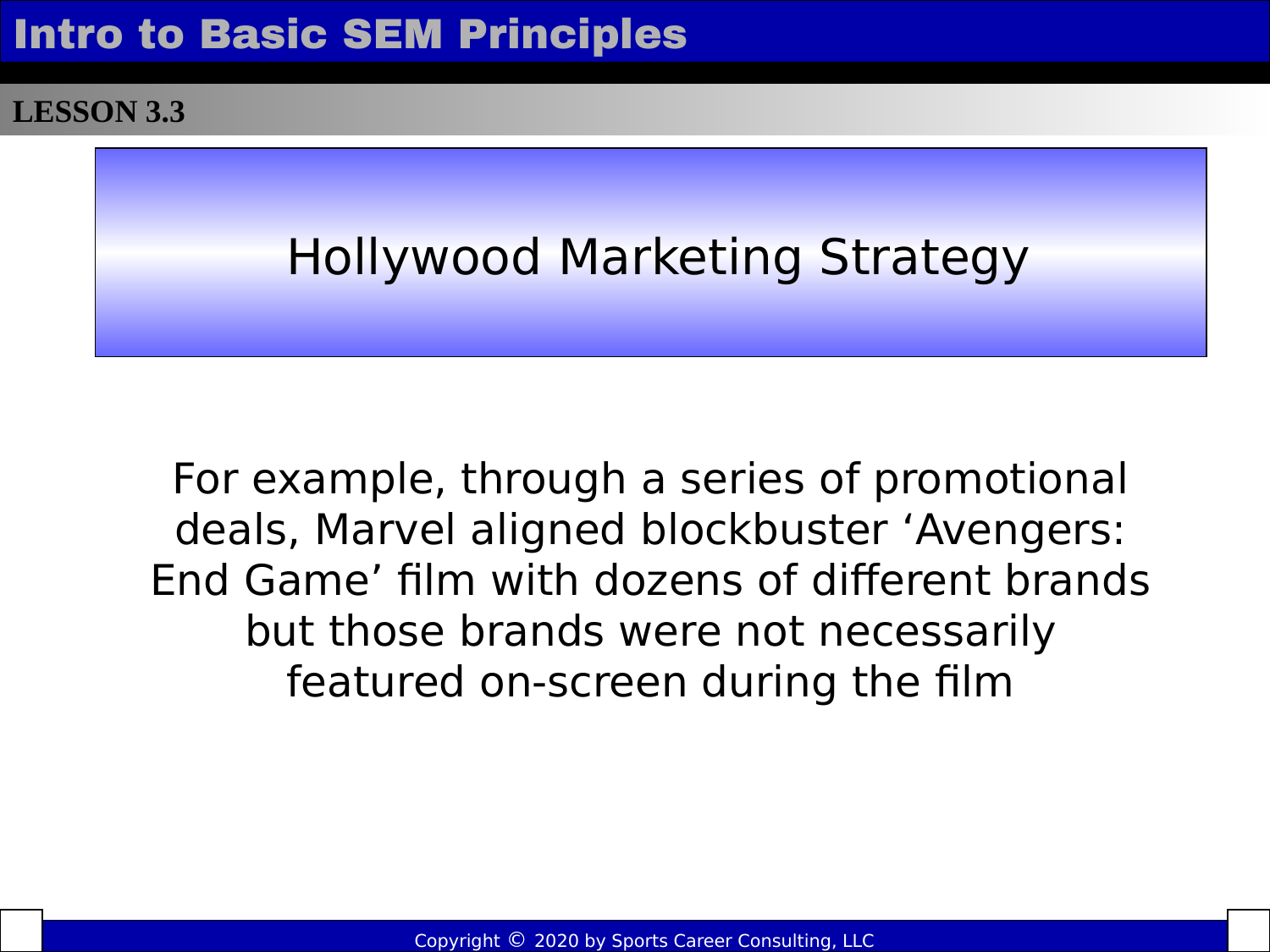

Intro to Basic SEM Principles
LESSON 3.3
Product Placement

 Hollywood Marketing Strategy

For example, through a series of promotional deals, Marvel aligned blockbuster ‘Avengers: End Game’ film with dozens of different brands but those brands were not necessarily featured on-screen during the film
Copyright © 2020 by Sports Career Consulting, LLC